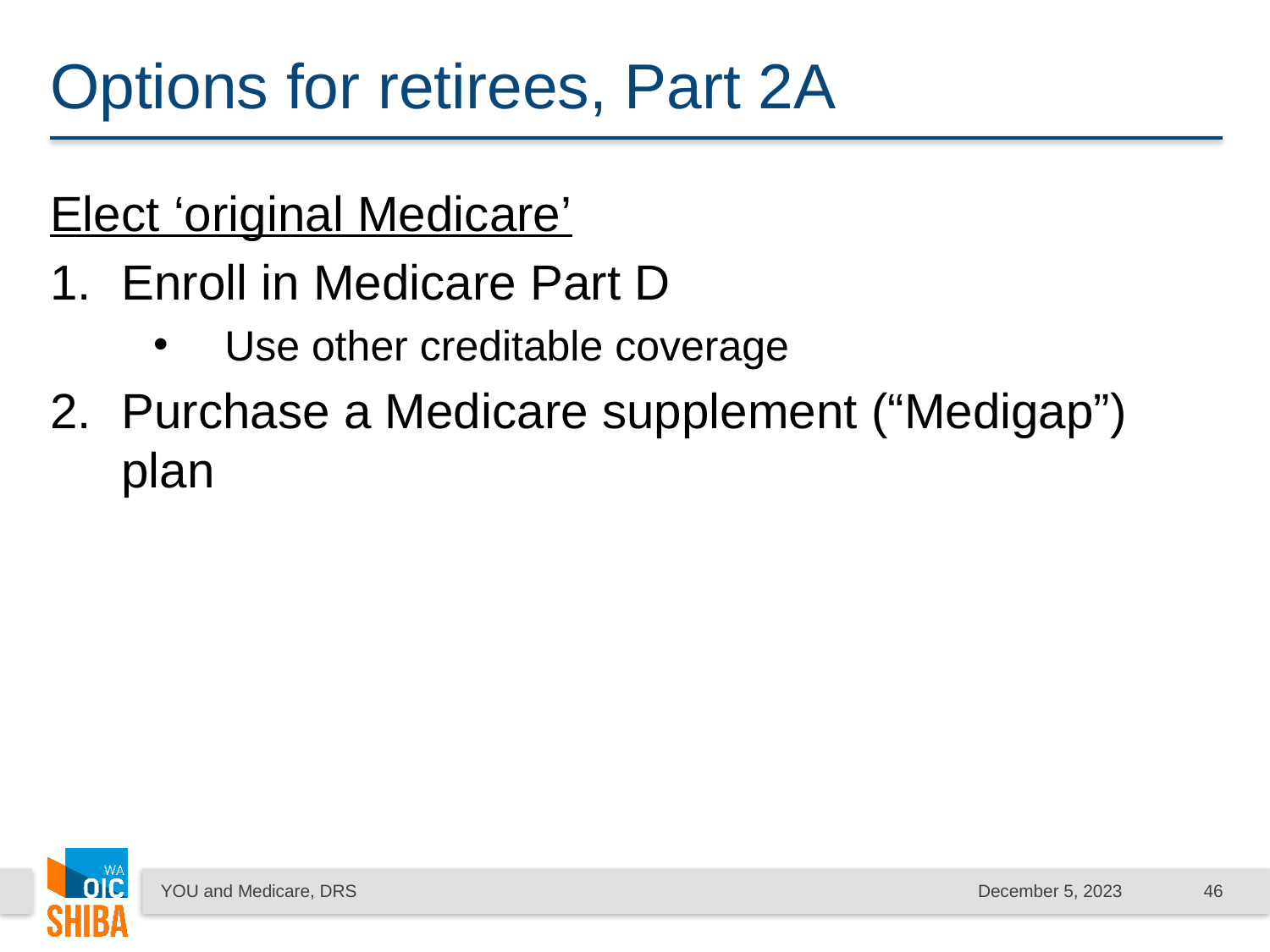

# Options for retirees, Part 2A
Elect ‘original Medicare’
Enroll in Medicare Part D
Use other creditable coverage
Purchase a Medicare supplement (“Medigap”) plan

YOU and Medicare, DRS
December 5, 2023
46